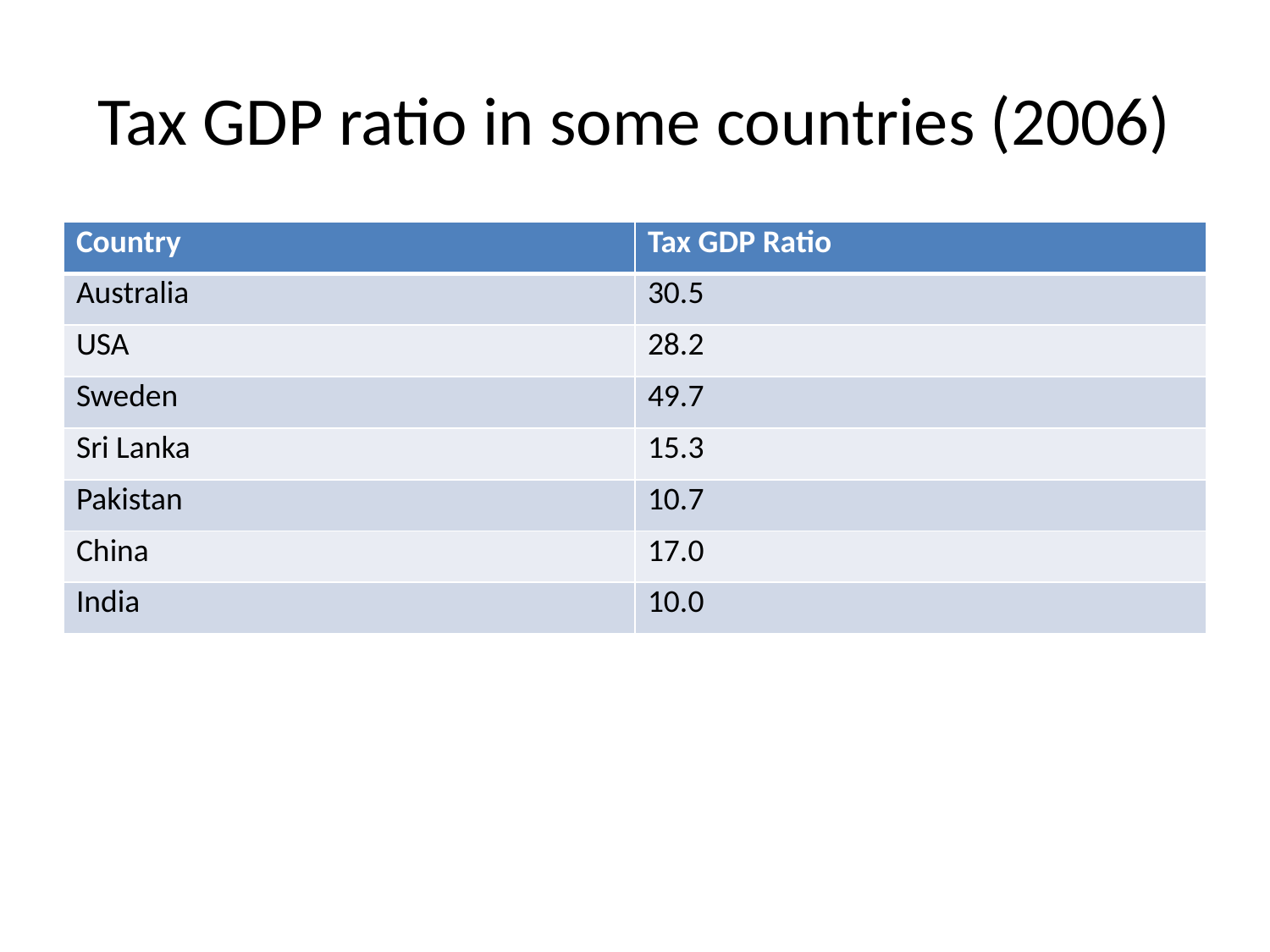

# Tax GDP ratio in some countries (2006)
| Country | Tax GDP Ratio |
| --- | --- |
| Australia | 30.5 |
| USA | 28.2 |
| Sweden | 49.7 |
| Sri Lanka | 15.3 |
| Pakistan | 10.7 |
| China | 17.0 |
| India | 10.0 |